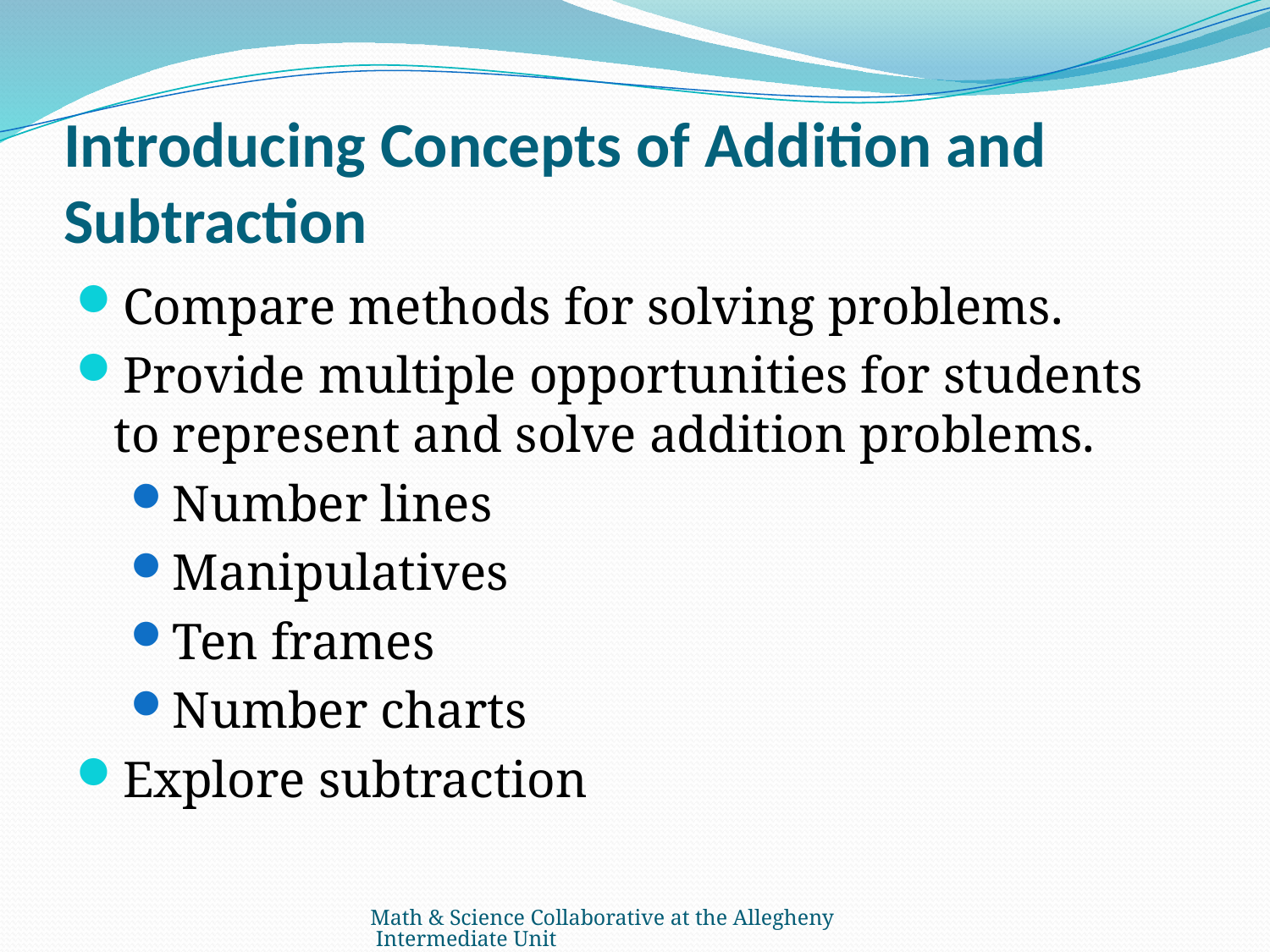

# Introducing Concepts of Addition and Subtraction
Compare methods for solving problems.
Provide multiple opportunities for students to represent and solve addition problems.
Number lines
Manipulatives
Ten frames
Number charts
Explore subtraction
Math & Science Collaborative at the Allegheny Intermediate Unit